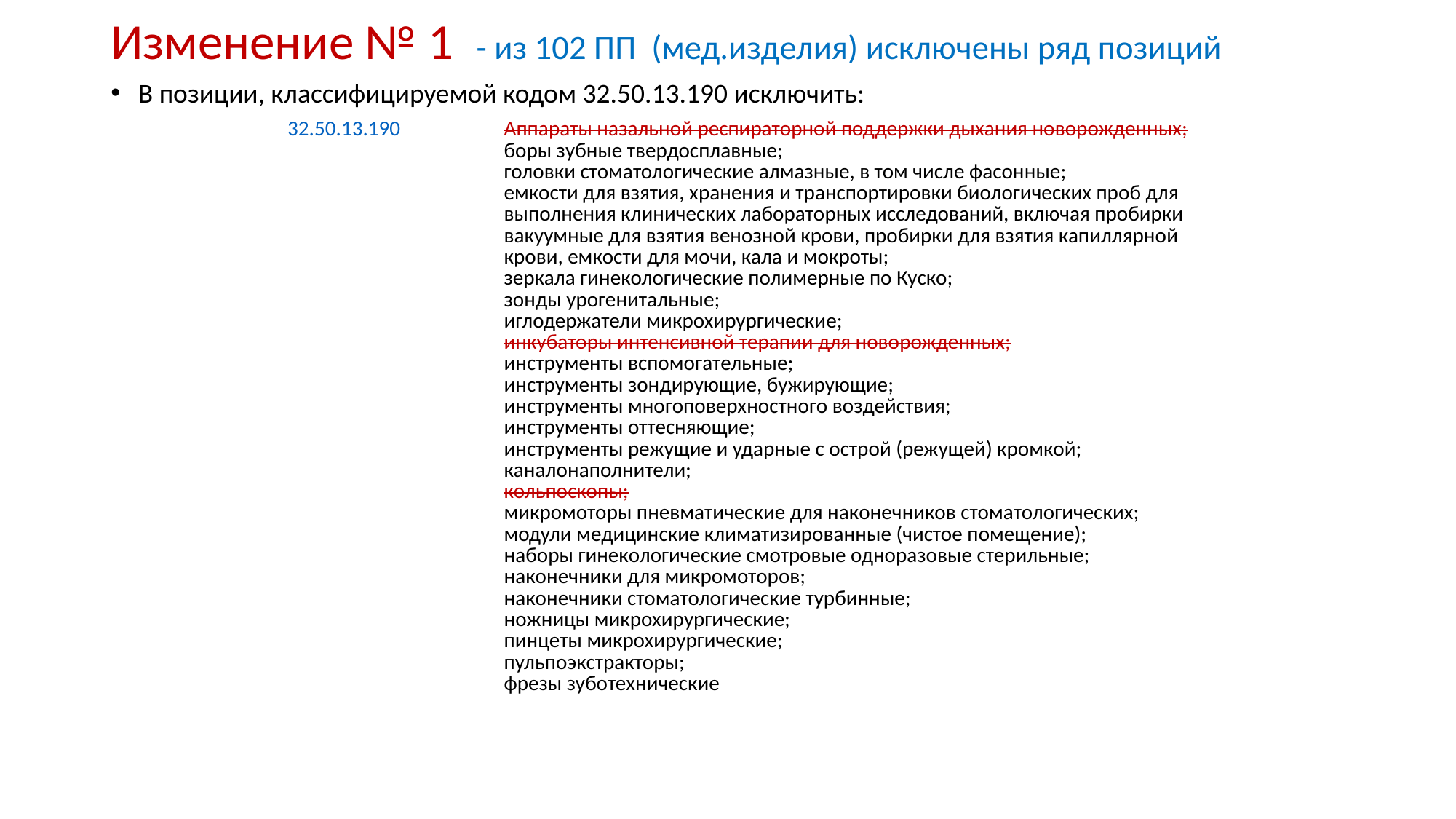

# Изменение № 1  - из 102 ПП  (мед.изделия) исключены ряд позиций
В позиции, классифицируемой кодом 32.50.13.190 исключить:

| 32.50.13.190 | Аппараты назальной респираторной поддержки дыхания новорожденных; боры зубные твердосплавные; головки стоматологические алмазные, в том числе фасонные; емкости для взятия, хранения и транспортировки биологических проб для выполнения клинических лабораторных исследований, включая пробирки вакуумные для взятия венозной крови, пробирки для взятия капиллярной крови, емкости для мочи, кала и мокроты; зеркала гинекологические полимерные по Куско; зонды урогенитальные; иглодержатели микрохирургические; инкубаторы интенсивной терапии для новорожденных; инструменты вспомогательные; инструменты зондирующие, бужирующие; инструменты многоповерхностного воздействия; инструменты оттесняющие; инструменты режущие и ударные с острой (режущей) кромкой; каналонаполнители; кольпоскопы; микромоторы пневматические для наконечников стоматологических; модули медицинские климатизированные (чистое помещение); наборы гинекологические смотровые одноразовые стерильные; наконечники для микромоторов; наконечники стоматологические турбинные; ножницы микрохирургические; пинцеты микрохирургические; пульпоэкстракторы; фрезы зуботехнические |
| --- | --- |